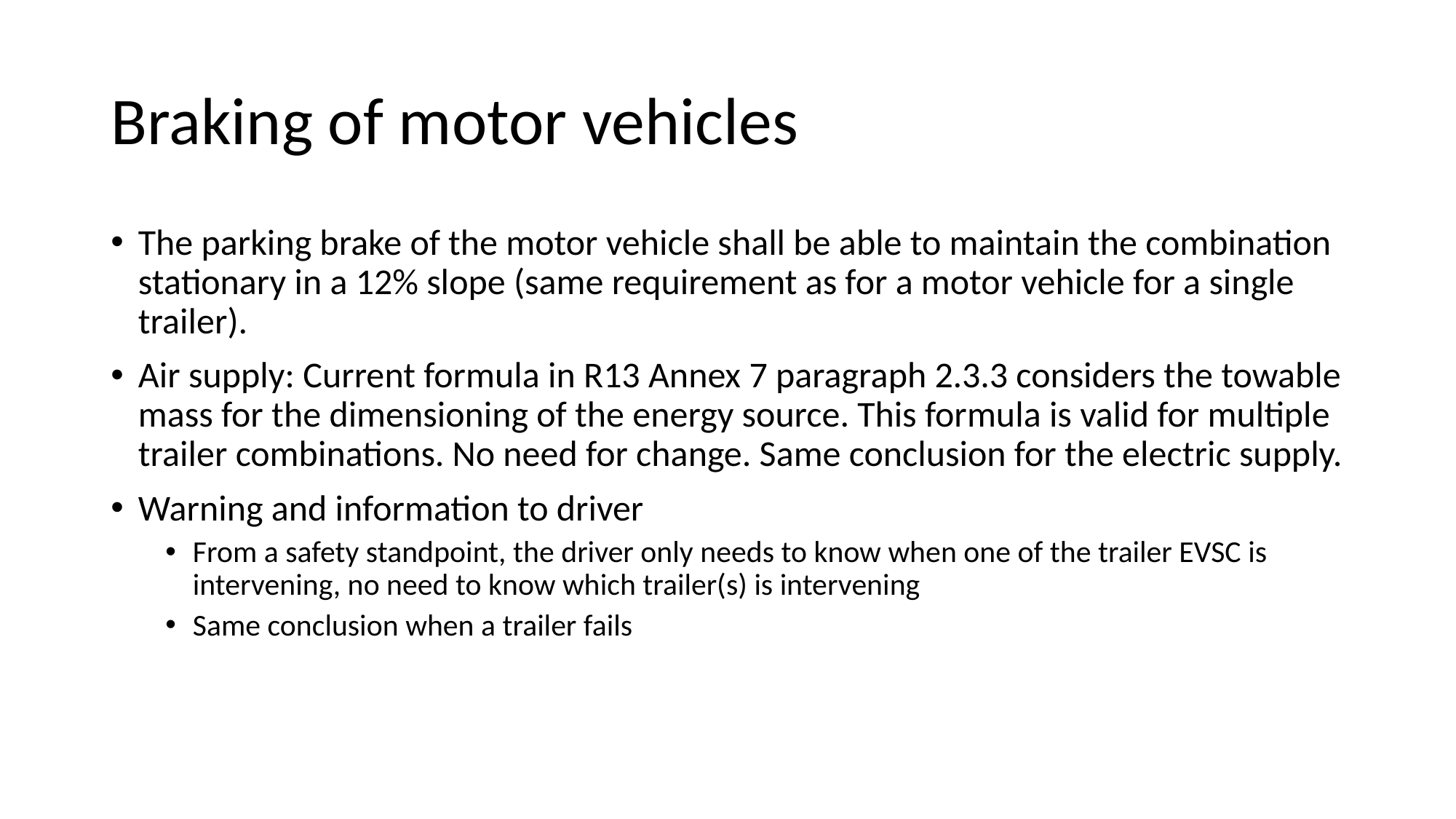

# Braking of motor vehicles
The parking brake of the motor vehicle shall be able to maintain the combination stationary in a 12% slope (same requirement as for a motor vehicle for a single trailer).
Air supply: Current formula in R13 Annex 7 paragraph 2.3.3 considers the towable mass for the dimensioning of the energy source. This formula is valid for multiple trailer combinations. No need for change. Same conclusion for the electric supply.
Warning and information to driver
From a safety standpoint, the driver only needs to know when one of the trailer EVSC is intervening, no need to know which trailer(s) is intervening
Same conclusion when a trailer fails